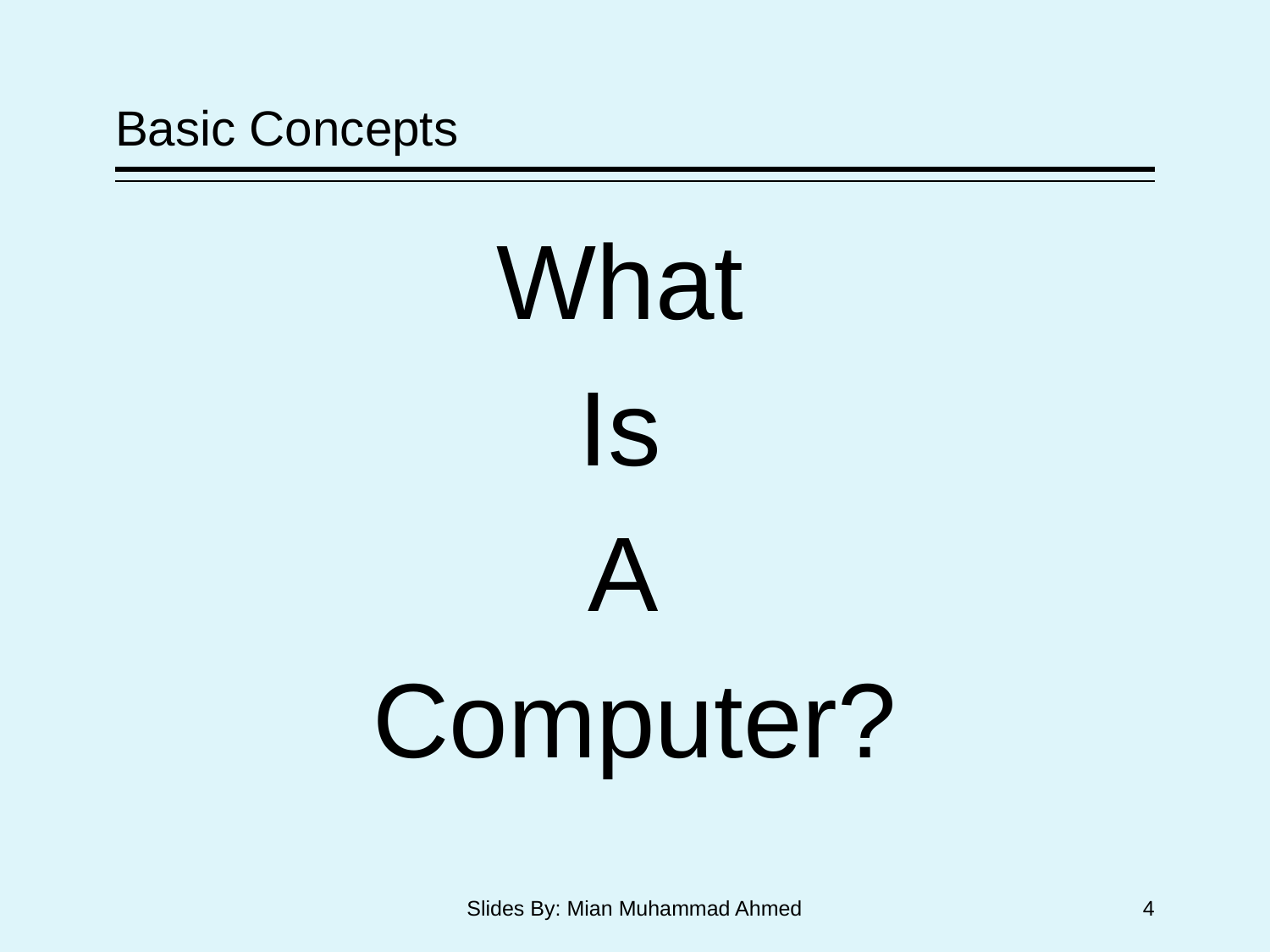

# Basic Concepts
What
Is
A
Computer?
Slides By: Mian Muhammad Ahmed
4